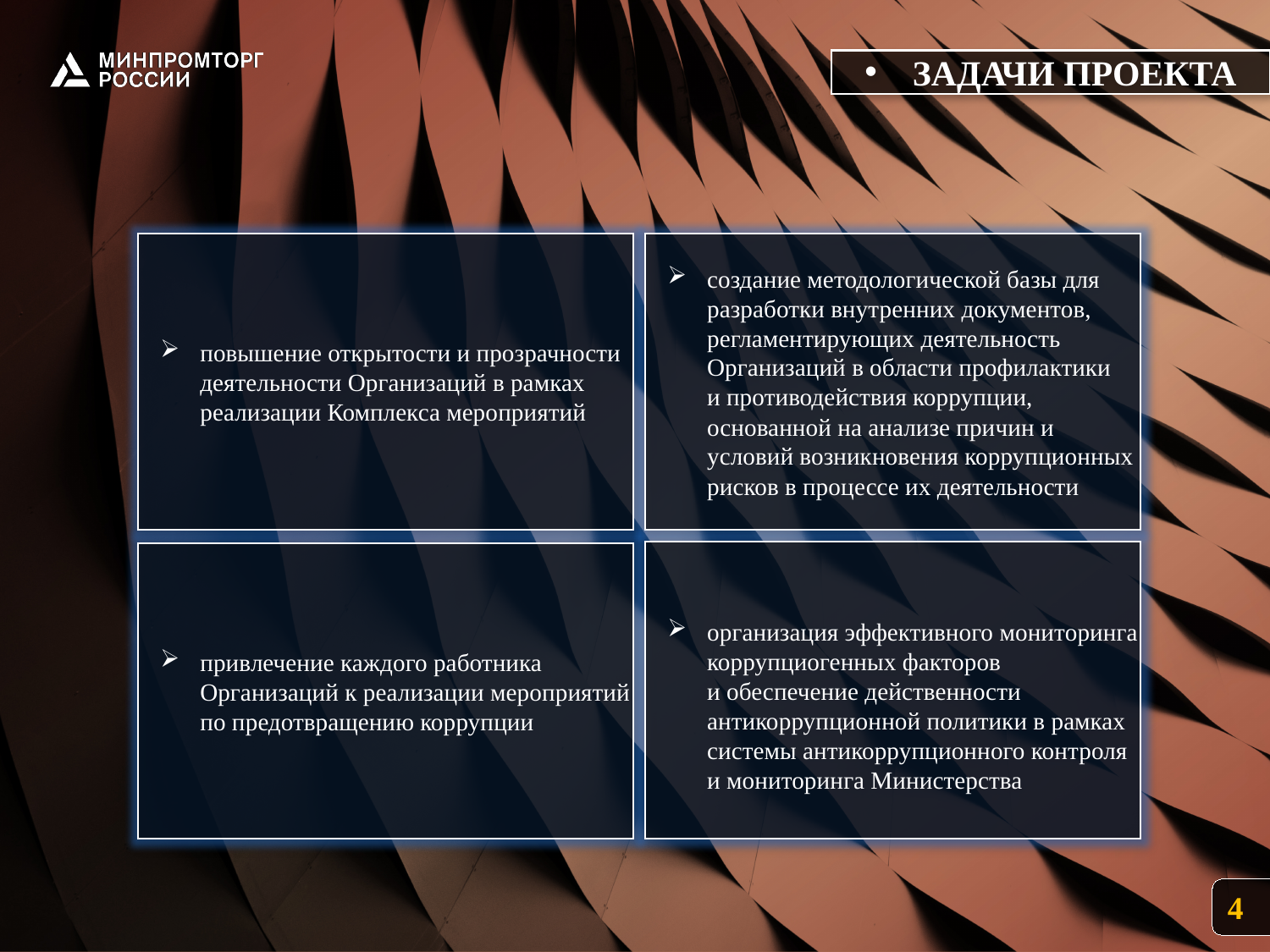

ЗАДАЧИ ПРОЕКТА

повышение открытости и прозрачности деятельности Организаций в рамках реализации Комплекса мероприятий

создание методологической базы для разработки внутренних документов, регламентирующих деятельность Организаций в области профилактики
и противодействия коррупции, основанной на анализе причин и условий возникновения коррупционных рисков в процессе их деятельности

организация эффективного мониторинга коррупциогенных факторов
и обеспечение действенности антикоррупционной политики в рамках системы антикоррупционного контроля и мониторинга Министерства

привлечение каждого работника Организаций к реализации мероприятий по предотвращению коррупции

4